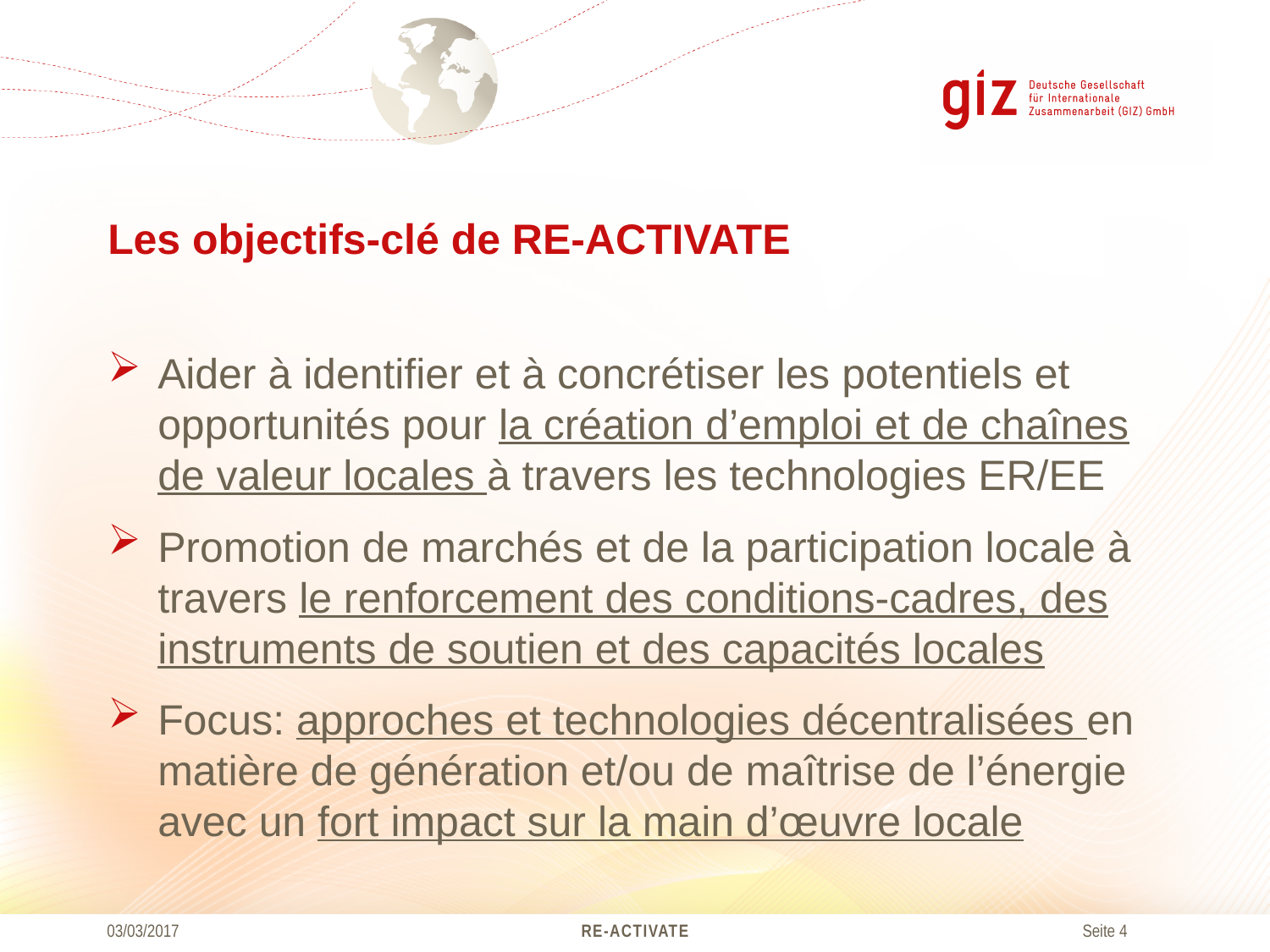

# Les objectifs-clé de RE-ACTIVATE
Aider à identifier et à concrétiser les potentiels et opportunités pour la création d’emploi et de chaînes de valeur locales à travers les technologies ER/EE
Promotion de marchés et de la participation locale à travers le renforcement des conditions-cadres, des instruments de soutien et des capacités locales
Focus: approches et technologies décentralisées en matière de génération et/ou de maîtrise de l’énergie avec un fort impact sur la main d’œuvre locale
03/03/2017
RE-ACTIVATE